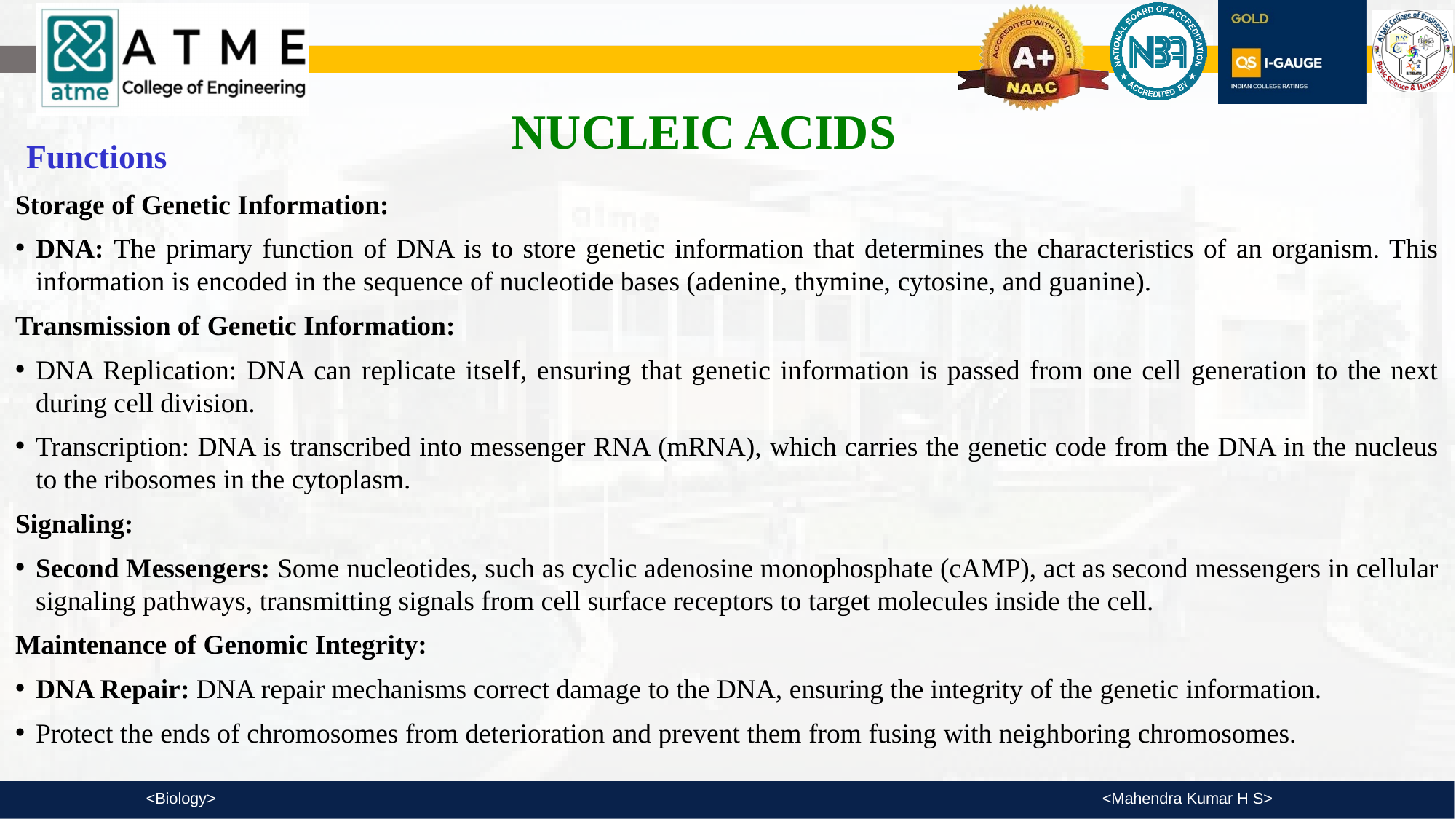

NUCLEIC ACIDS
Functions
Storage of Genetic Information:
DNA: The primary function of DNA is to store genetic information that determines the characteristics of an organism. This information is encoded in the sequence of nucleotide bases (adenine, thymine, cytosine, and guanine).
Transmission of Genetic Information:
DNA Replication: DNA can replicate itself, ensuring that genetic information is passed from one cell generation to the next during cell division.
Transcription: DNA is transcribed into messenger RNA (mRNA), which carries the genetic code from the DNA in the nucleus to the ribosomes in the cytoplasm.
Signaling:
Second Messengers: Some nucleotides, such as cyclic adenosine monophosphate (cAMP), act as second messengers in cellular signaling pathways, transmitting signals from cell surface receptors to target molecules inside the cell.
Maintenance of Genomic Integrity:
DNA Repair: DNA repair mechanisms correct damage to the DNA, ensuring the integrity of the genetic information.
Protect the ends of chromosomes from deterioration and prevent them from fusing with neighboring chromosomes.